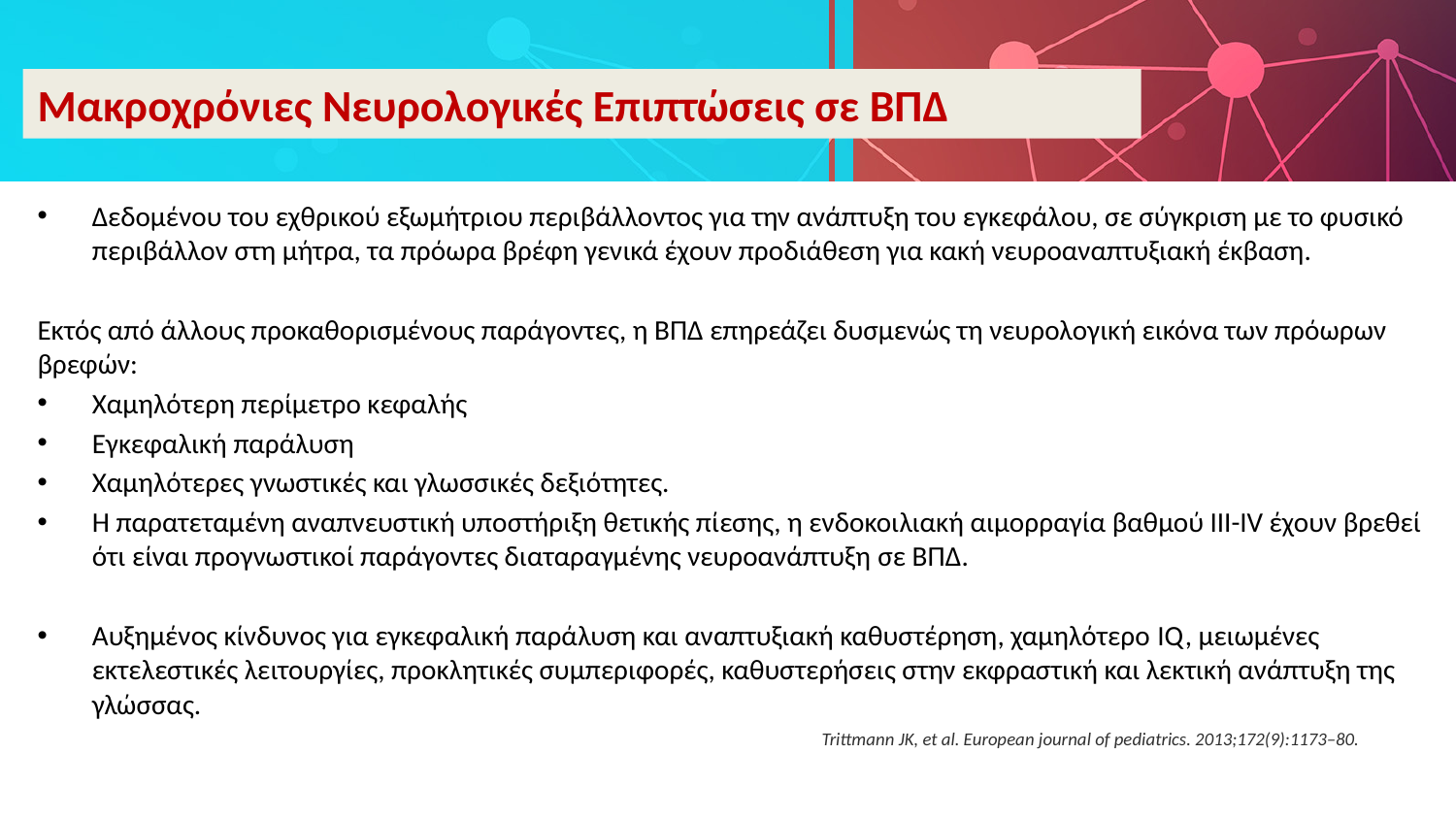

#
Μακροχρόνιες Νευρολογικές Επιπτώσεις σε ΒΠΔ
Δεδομένου του εχθρικού εξωμήτριου περιβάλλοντος για την ανάπτυξη του εγκεφάλου, σε σύγκριση με το φυσικό περιβάλλον στη μήτρα, τα πρόωρα βρέφη γενικά έχουν προδιάθεση για κακή νευροαναπτυξιακή έκβαση.

Εκτός από άλλους προκαθορισμένους παράγοντες, η BΠΔ επηρεάζει δυσμενώς τη νευρολογική εικόνα των πρόωρων βρεφών:
Χαμηλότερη περίμετρο κεφαλής
Εγκεφαλική παράλυση
Χαμηλότερες γνωστικές και γλωσσικές δεξιότητες.
Η παρατεταμένη αναπνευστική υποστήριξη θετικής πίεσης, η ενδοκοιλιακή αιμορραγία βαθμού III-IV έχουν βρεθεί ότι είναι προγνωστικοί παράγοντες διαταραγμένης νευροανάπτυξη σε ΒΠΔ.

Αυξημένος κίνδυνος για εγκεφαλική παράλυση και αναπτυξιακή καθυστέρηση, χαμηλότερο IQ, μειωμένες εκτελεστικές λειτουργίες, προκλητικές συμπεριφορές, καθυστερήσεις στην εκφραστική και λεκτική ανάπτυξη της γλώσσας.

Trittmann JK, et al. European journal of pediatrics. 2013;172(9):1173–80.